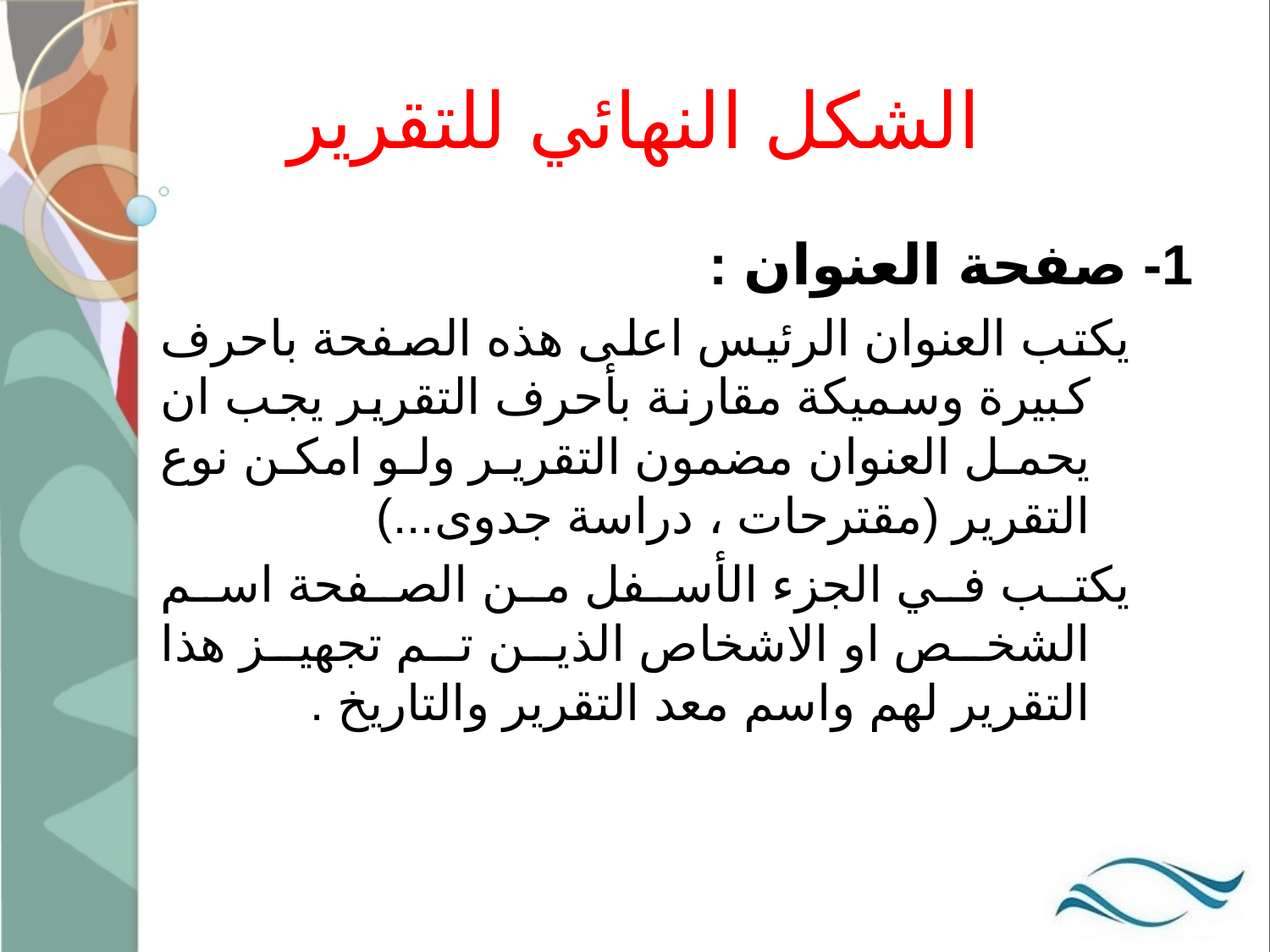

# الشكل النهائي للتقرير
1- صفحة العنوان :
	يكتب العنوان الرئيس اعلى هذه الصفحة باحرف كبيرة وسميكة مقارنة بأحرف التقرير يجب ان يحمل العنوان مضمون التقرير ولو امكن نوع التقرير (مقترحات ، دراسة جدوى...)
	يكتب في الجزء الأسفل من الصفحة اسم الشخص او الاشخاص الذين تم تجهيز هذا التقرير لهم واسم معد التقرير والتاريخ .